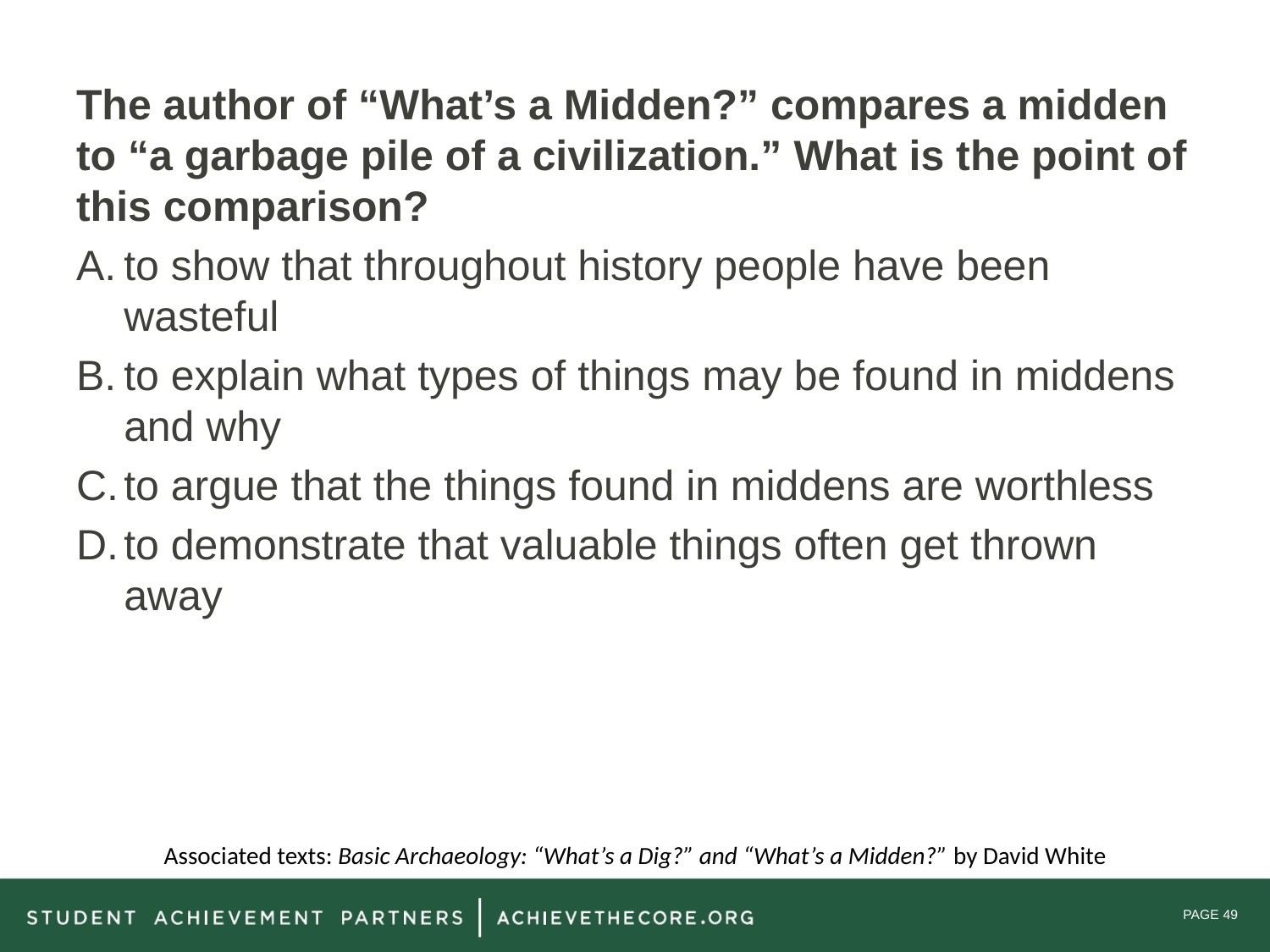

The author of “What’s a Midden?” compares a midden to “a garbage pile of a civilization.” What is the point of this comparison?
to show that throughout history people have been wasteful
to explain what types of things may be found in middens and why
to argue that the things found in middens are worthless
to demonstrate that valuable things often get thrown away
Associated texts: Basic Archaeology: “What’s a Dig?” and “What’s a Midden?” by David White